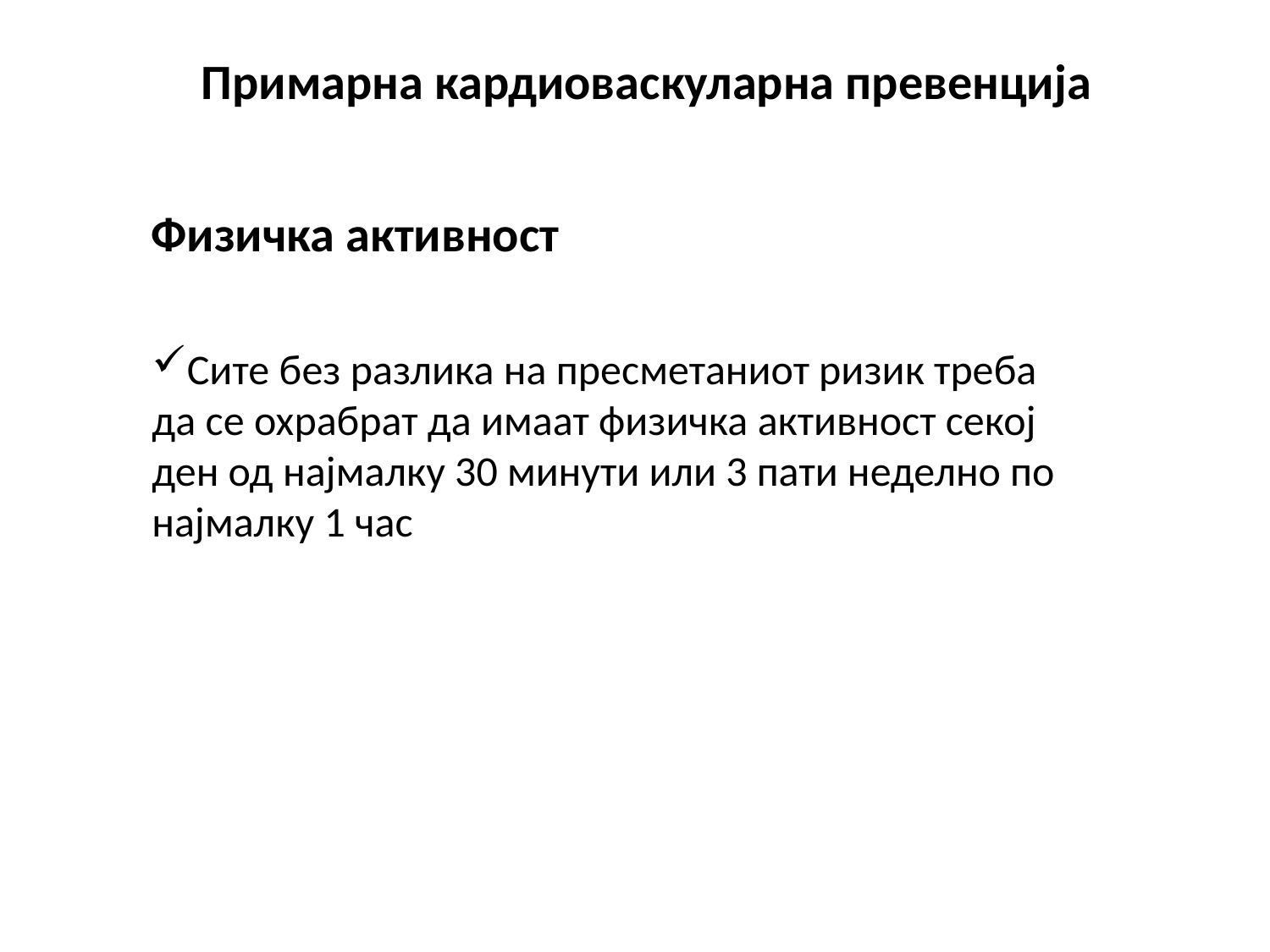

# Примарна кардиоваскуларна превенција
Физичка активност
Сите без разлика на пресметаниот ризик треба
да се охрабрат да имаат физичка активност секој
ден од најмалку 30 минути или 3 пати неделно по
најмалку 1 час